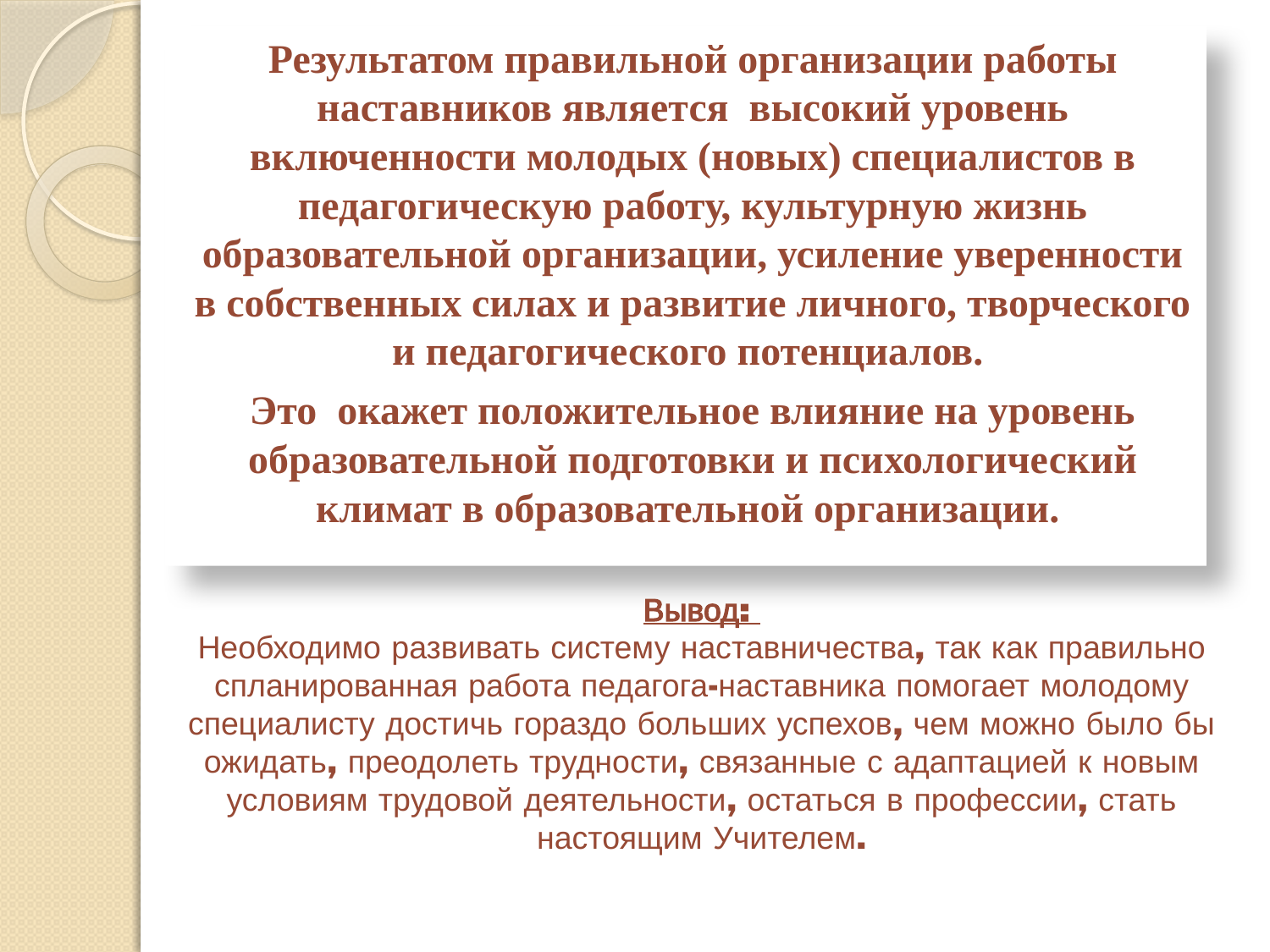

Результатом правильной организации работы наставников является  высокий уровень включенности молодых (новых) специалистов в педагогическую работу, культурную жизнь образовательной организации, усиление уверенности в собственных силах и развитие личного, творческого и педагогического потенциалов.
Это  окажет положительное влияние на уровень образовательной подготовки и психологический климат в образовательной организации.
Вывод:
Необходимо развивать систему наставничества, так как правильно спланированная работа педагога-наставника помогает молодому специалисту достичь гораздо больших успехов, чем можно было бы ожидать, преодолеть трудности, связанные с адаптацией к новым условиям трудовой деятельности, остаться в профессии, стать настоящим Учителем.